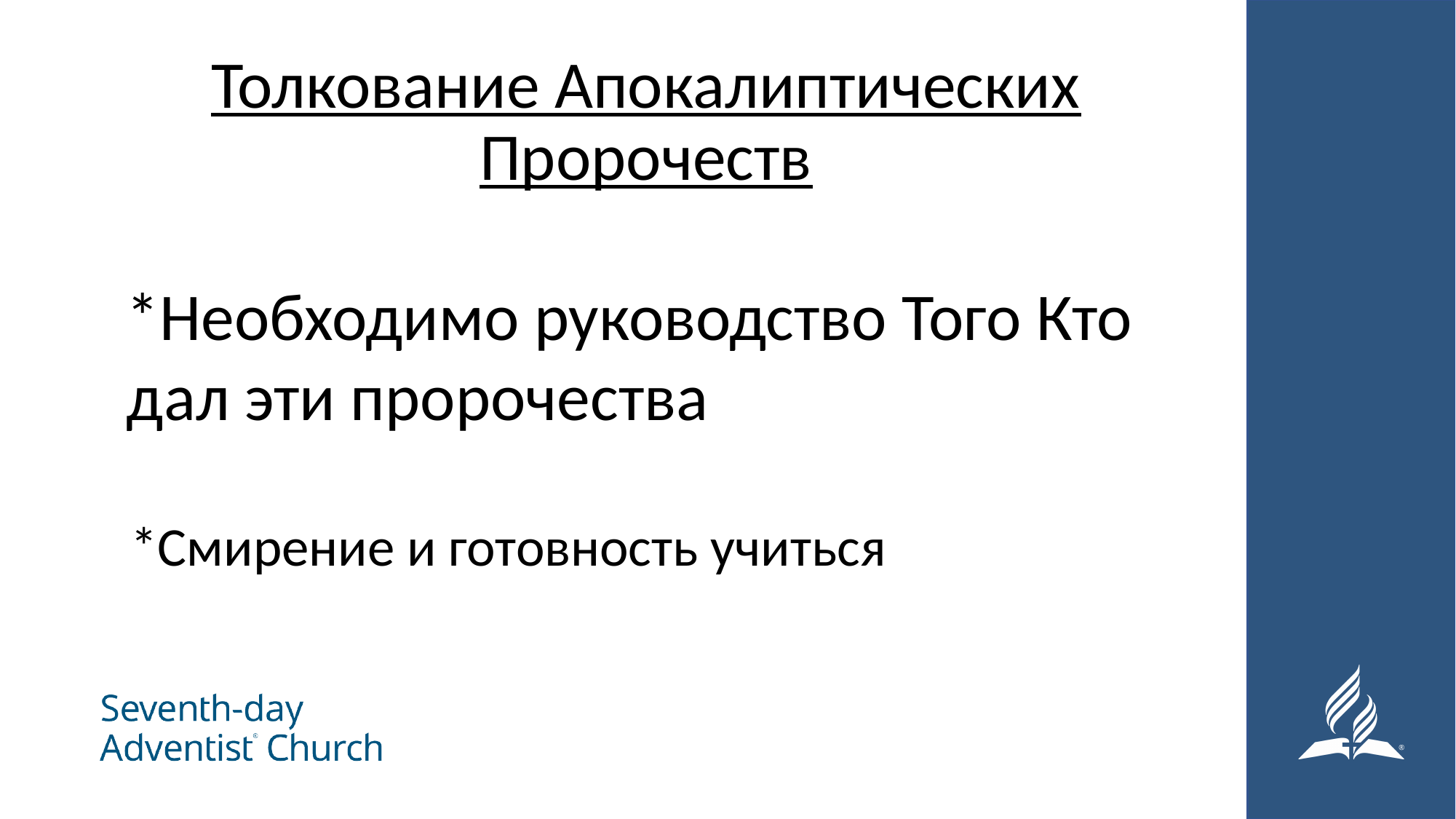

# Толкование Апокалиптических Пророчеств
*Необходимо руководство Того Кто дал эти пророчества
*Смирение и готовность учиться